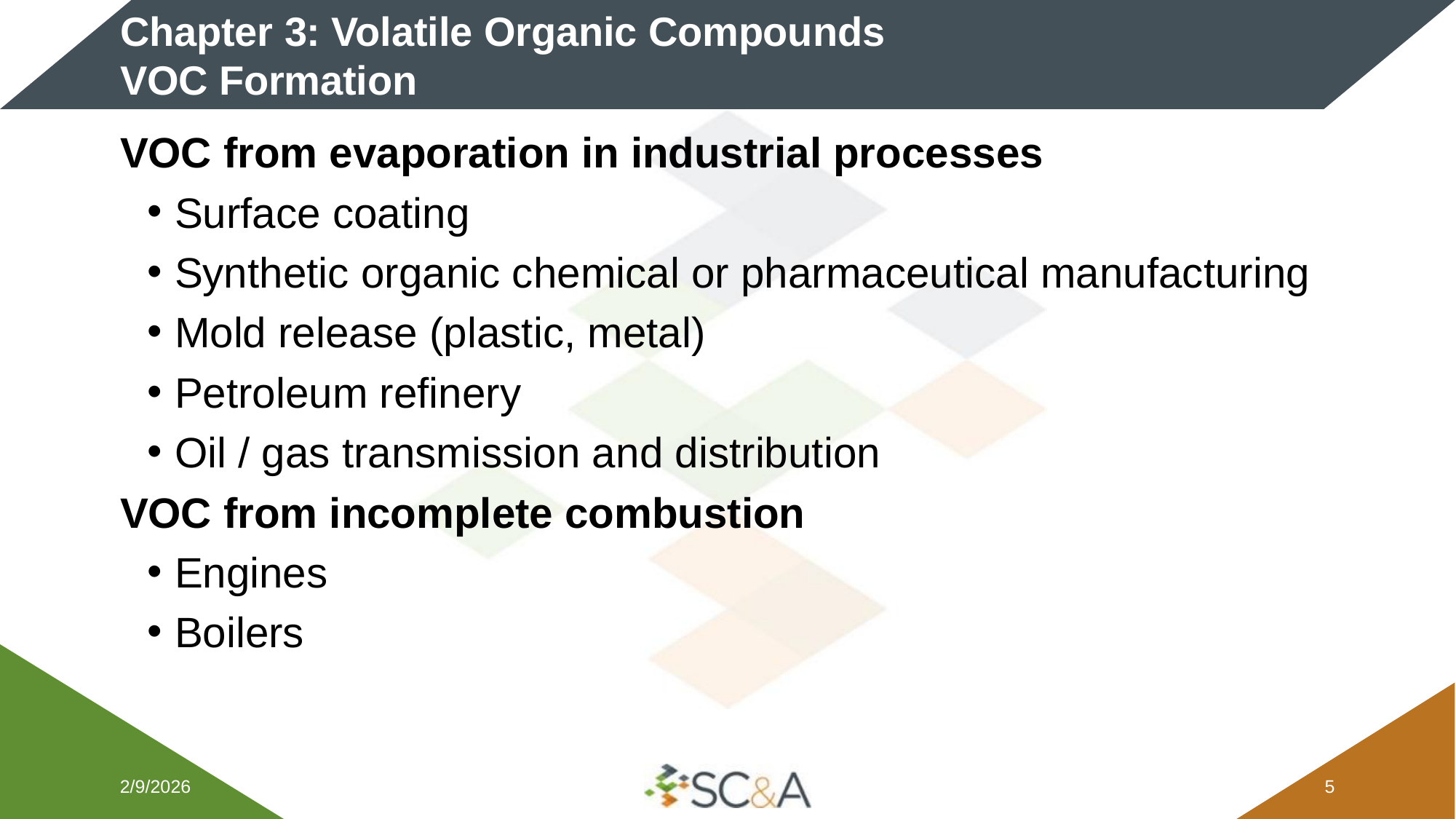

# Chapter 3: Volatile Organic Compounds VOC Formation
VOC from evaporation in industrial processes
Surface coating
Synthetic organic chemical or pharmaceutical manufacturing
Mold release (plastic, metal)
Petroleum refinery
Oil / gas transmission and distribution
VOC from incomplete combustion
Engines
Boilers

2/9/2026
5